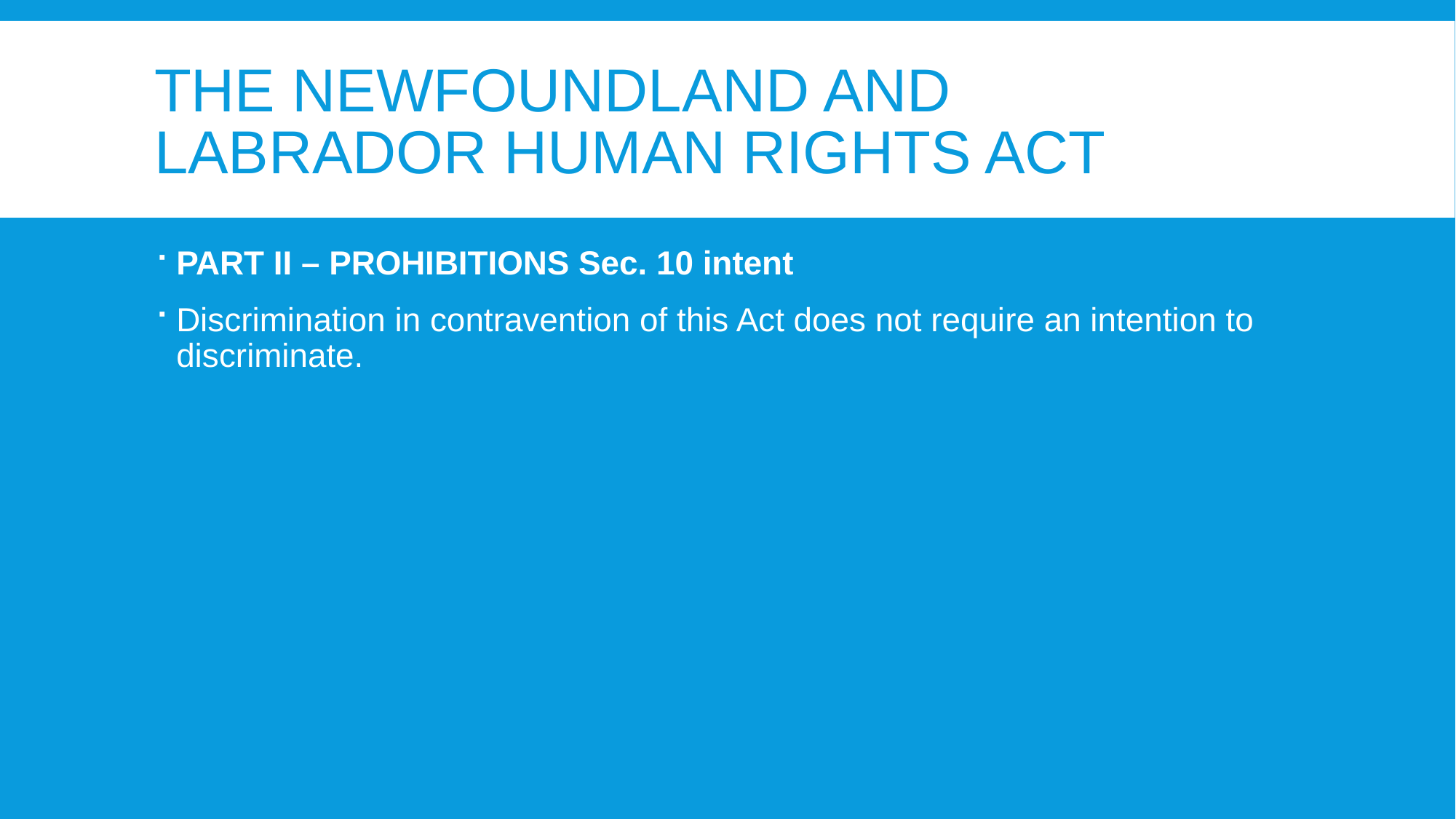

# The Newfoundland and Labrador Human Rights Act
PART II – PROHIBITIONS Sec. 10 intent
Discrimination in contravention of this Act does not require an intention to discriminate.